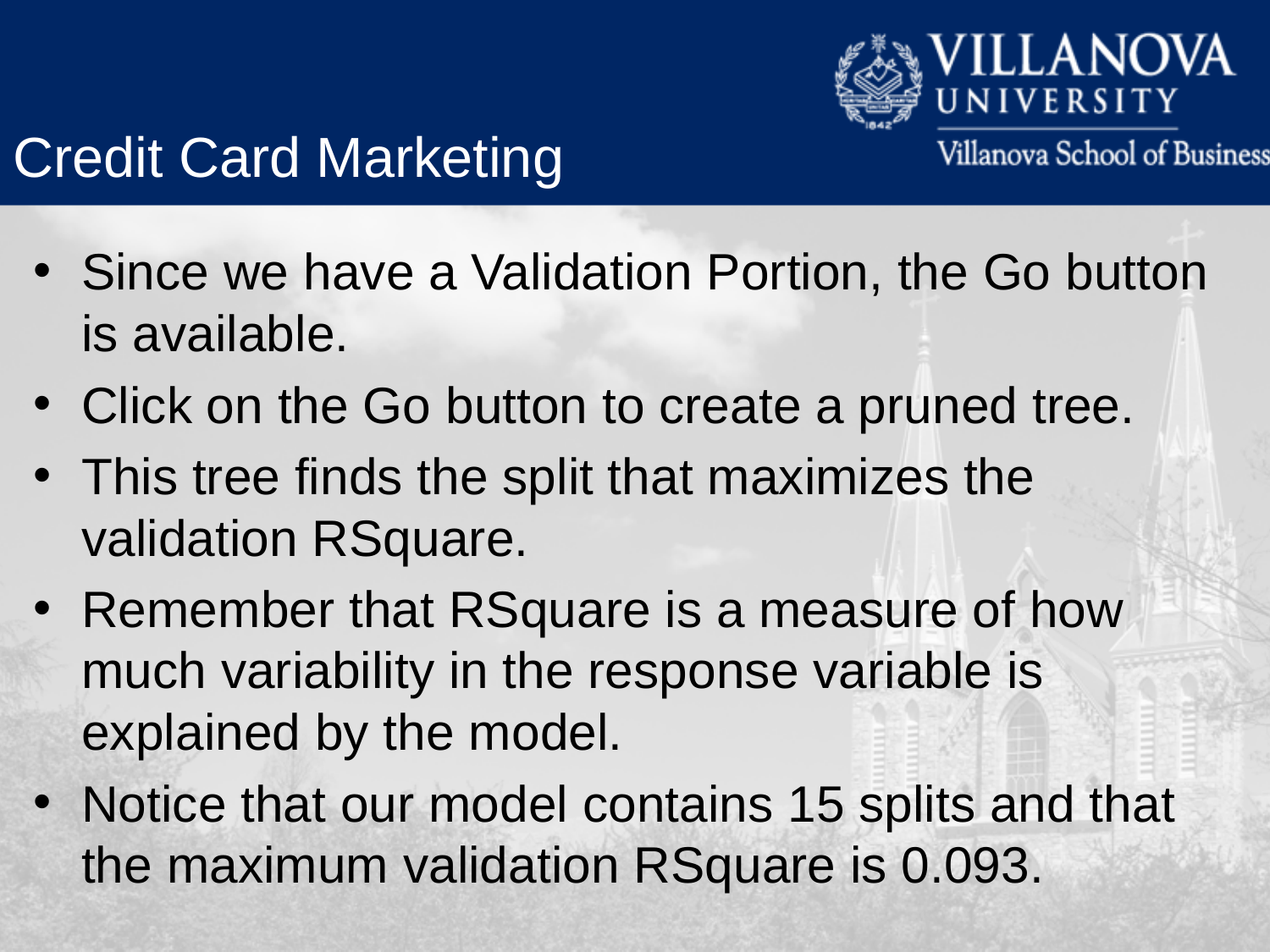

Credit Card Marketing
Since we have a Validation Portion, the Go button is available.
Click on the Go button to create a pruned tree.
This tree finds the split that maximizes the validation RSquare.
Remember that RSquare is a measure of how much variability in the response variable is explained by the model.
Notice that our model contains 15 splits and that the maximum validation RSquare is 0.093.